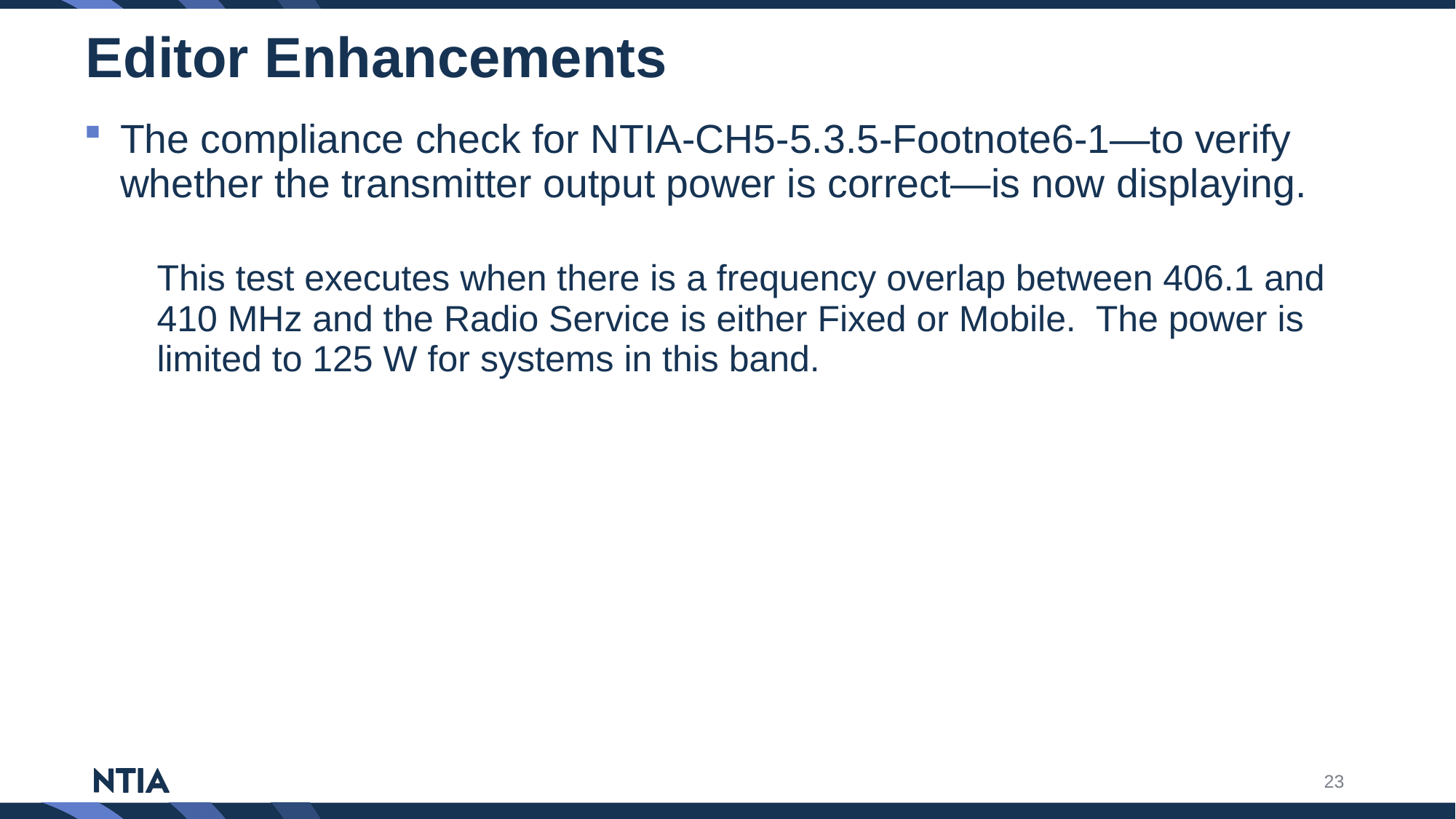

# Editor Enhancements
The compliance check for NTIA-CH5-5.3.5-Footnote6-1—to verify whether the transmitter output power is correct—is now displaying.
This test executes when there is a frequency overlap between 406.1 and 410 MHz and the Radio Service is either Fixed or Mobile.  The power is limited to 125 W for systems in this band.
23